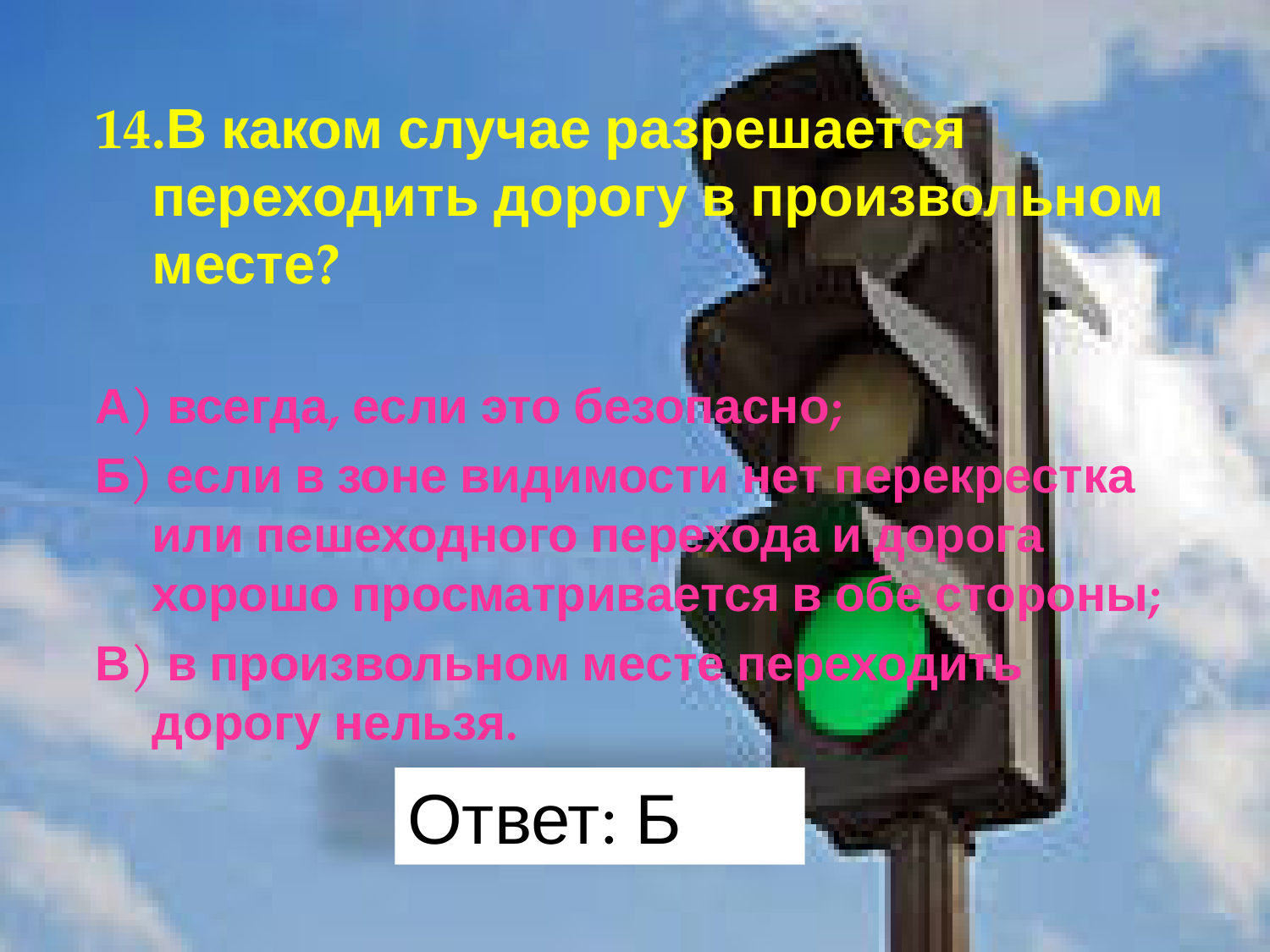

14.В каком случае разрешается переходить дорогу в произвольном месте?

А) всегда, если это безопасно;
Б) если в зоне видимости нет перекрестка или пешеходного перехода и дорога хорошо просматривается в обе стороны;
В) в произвольном месте переходить дорогу нельзя.

Ответ: Б